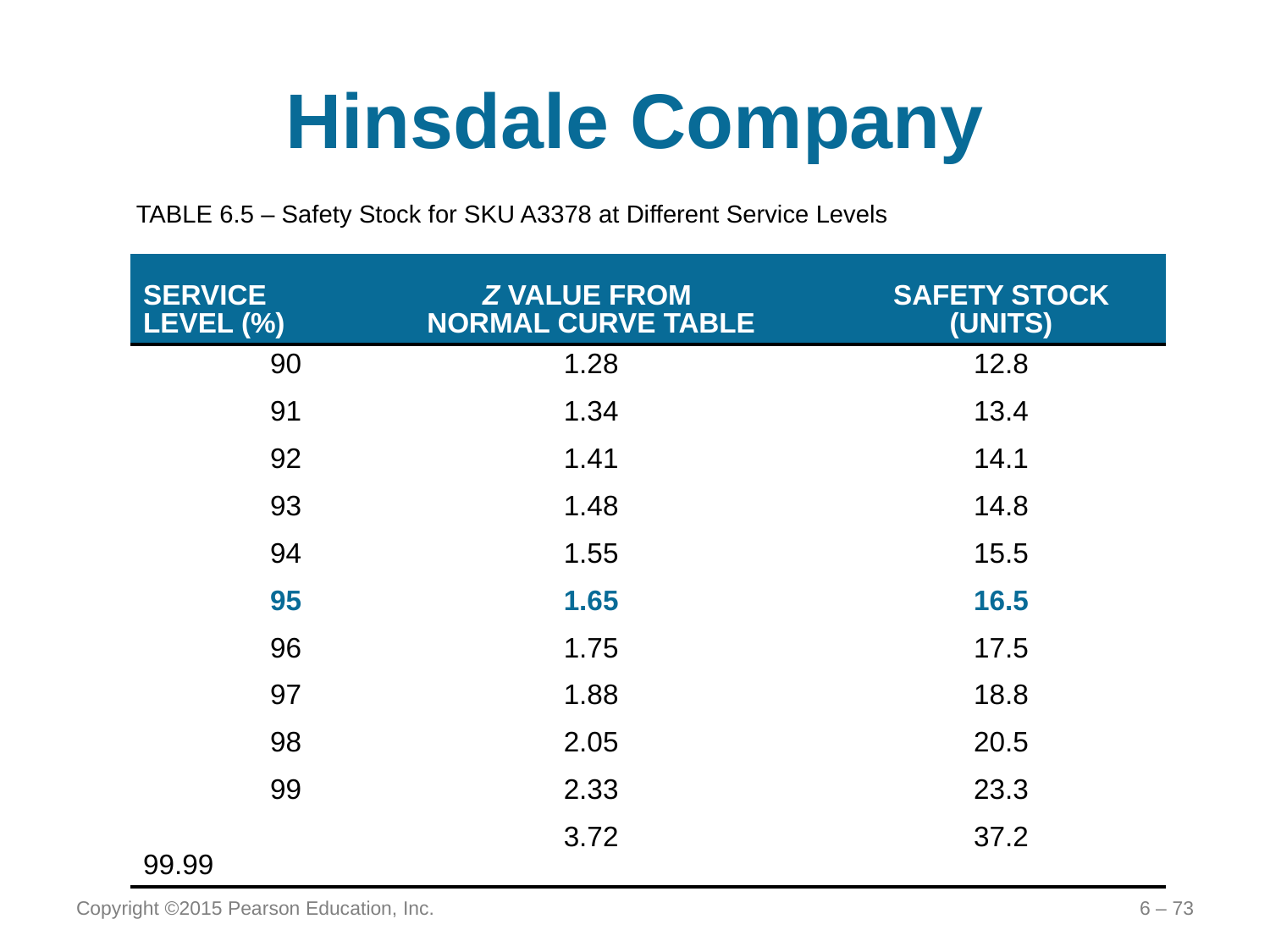

# Hinsdale Company
TABLE 6.5 – Safety Stock for SKU A3378 at Different Service Levels
| SERVICE LEVEL (%) | Z VALUE FROM NORMAL CURVE TABLE | SAFETY STOCK (UNITS) |
| --- | --- | --- |
| 90 | 1.28 | 12.8 |
| 91 | 1.34 | 13.4 |
| 92 | 1.41 | 14.1 |
| 93 | 1.48 | 14.8 |
| 94 | 1.55 | 15.5 |
| 95 | 1.65 | 16.5 |
| 96 | 1.75 | 17.5 |
| 97 | 1.88 | 18.8 |
| 98 | 2.05 | 20.5 |
| 99 | 2.33 | 23.3 |
| 99.99 | 3.72 | 37.2 |
Copyright ©2015 Pearson Education, Inc.
6 – 73